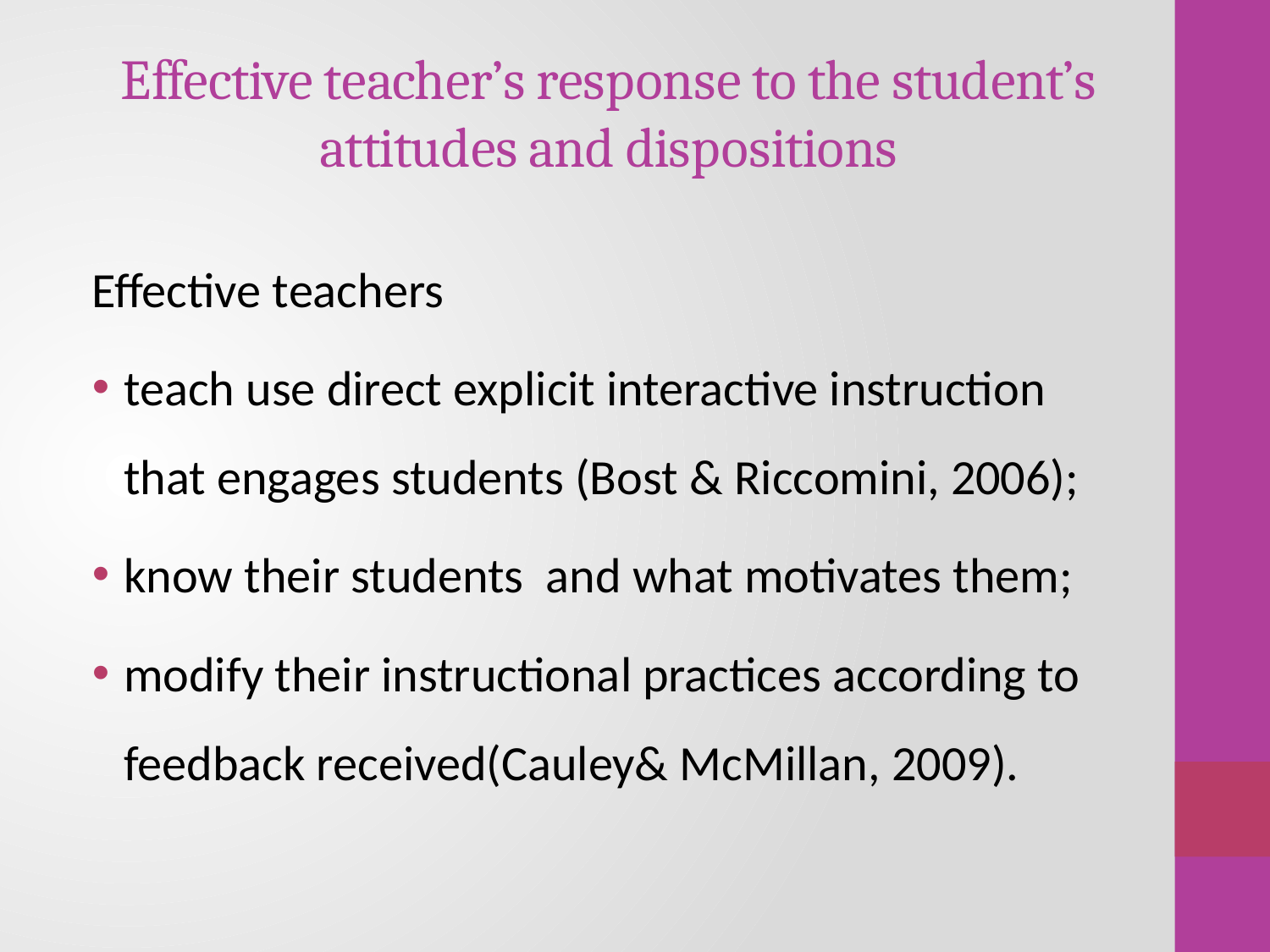

# Effective teacher’s response to the student’s attitudes and dispositions
Effective teachers
teach use direct explicit interactive instruction that engages students (Bost & Riccomini, 2006);
know their students  and what motivates them;
modify their instructional practices according to feedback received(Cauley& McMillan, 2009).